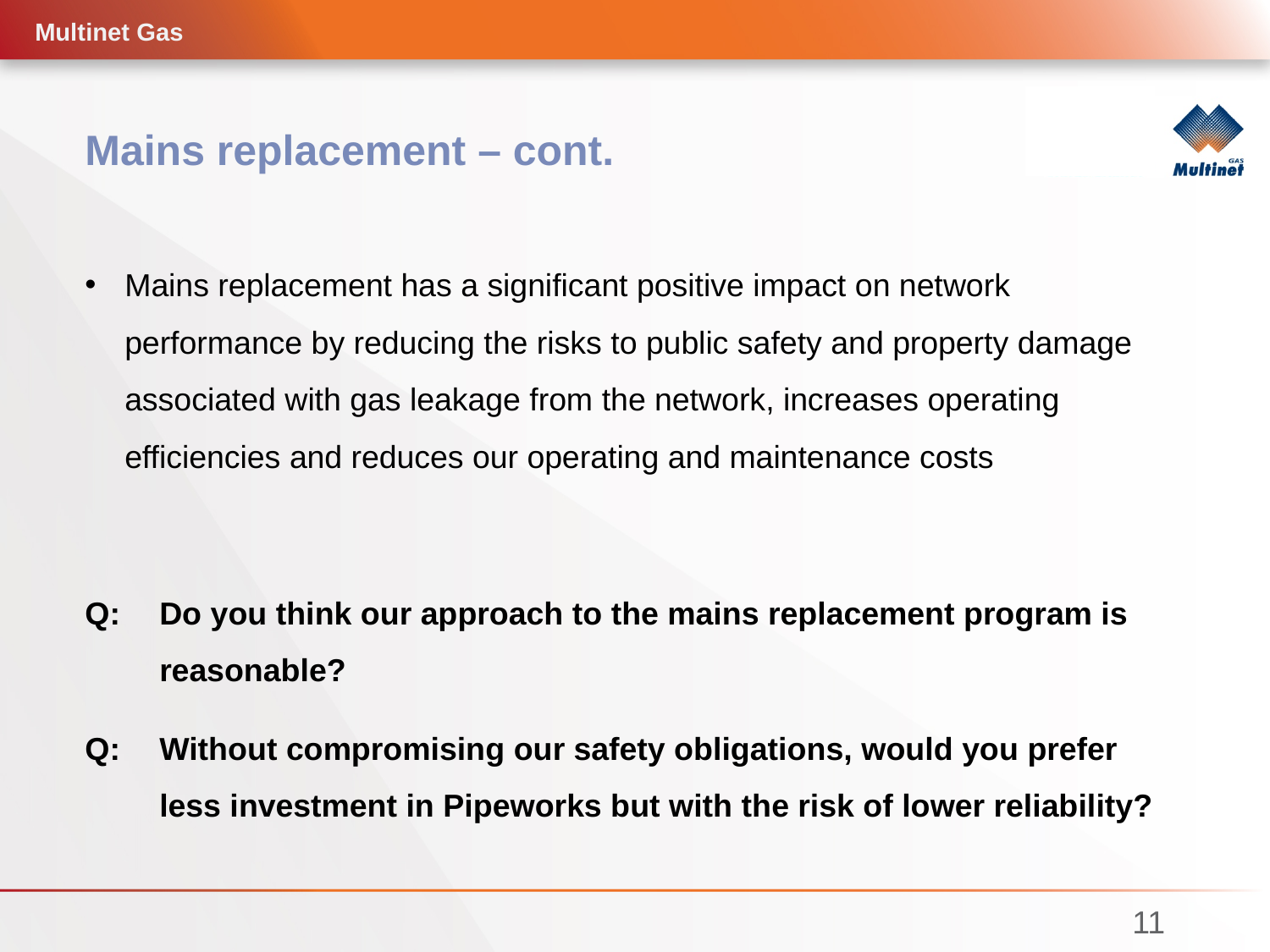

Multinet Gas

# Mains replacement – cont.
Mains replacement has a significant positive impact on network performance by reducing the risks to public safety and property damage associated with gas leakage from the network, increases operating efficiencies and reduces our operating and maintenance costs

Q: 	Do you think our approach to the mains replacement program is reasonable?
Q: 	Without compromising our safety obligations, would you prefer less investment in Pipeworks but with the risk of lower reliability?
11